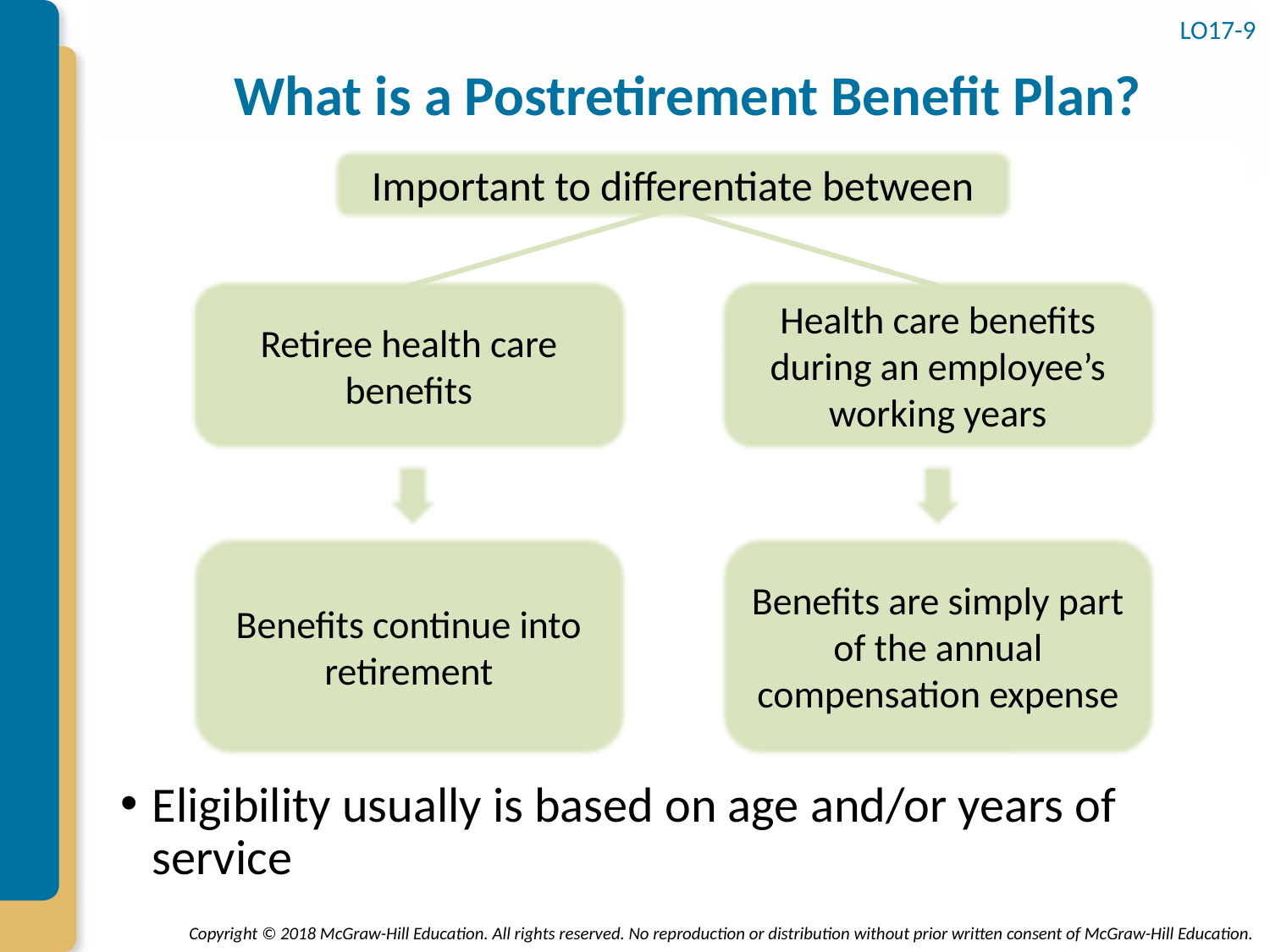

# What is a Postretirement Benefit Plan?
LO17-9
Important to differentiate between

Eligibility usually is based on age and/or years of service
Retiree health care benefits
Health care benefits during an employee’s working years

Benefits continue into retirement
Benefits are simply part of the annual compensation expense